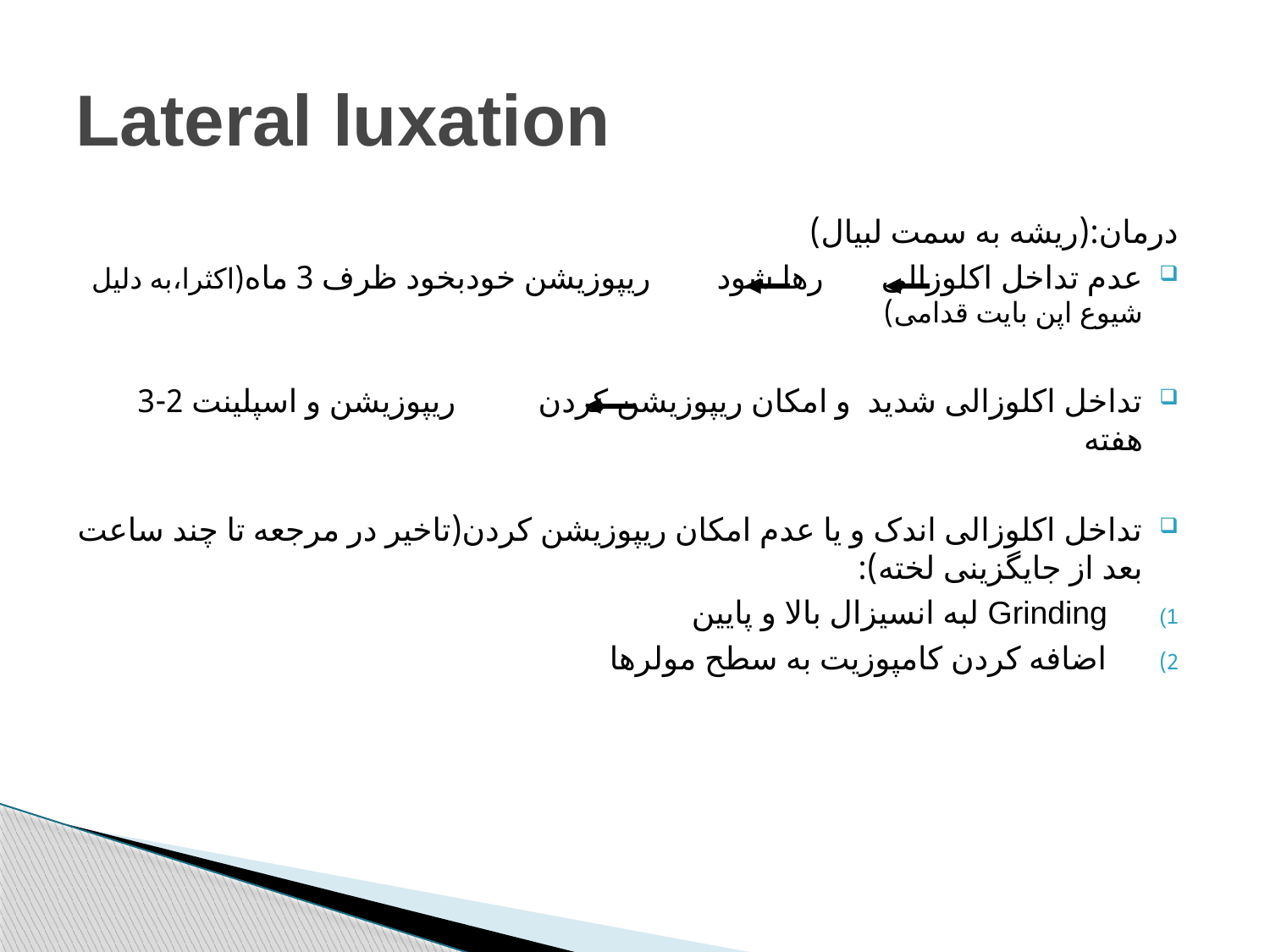

# Lateral luxation
درمان:(ریشه به سمت لبیال)
عدم تداخل اکلوزالی       رها شود        ریپوزیشن خودبخود ظرف 3 ماه(اکثرا،به دلیل شیوع اپن بایت قدامی)

تداخل اکلوزالی شدید  و امکان ریپوزیشن کردن          ریپوزیشن و اسپلینت 2-3 هفته

تداخل اکلوزالی اندک و یا عدم امکان ریپوزیشن کردن(تاخیر در مرجعه تا چند ساعت بعد از جایگزینی لخته):
Grinding لبه انسیزال بالا و پایین
اضافه کردن کامپوزیت به سطح مولرها